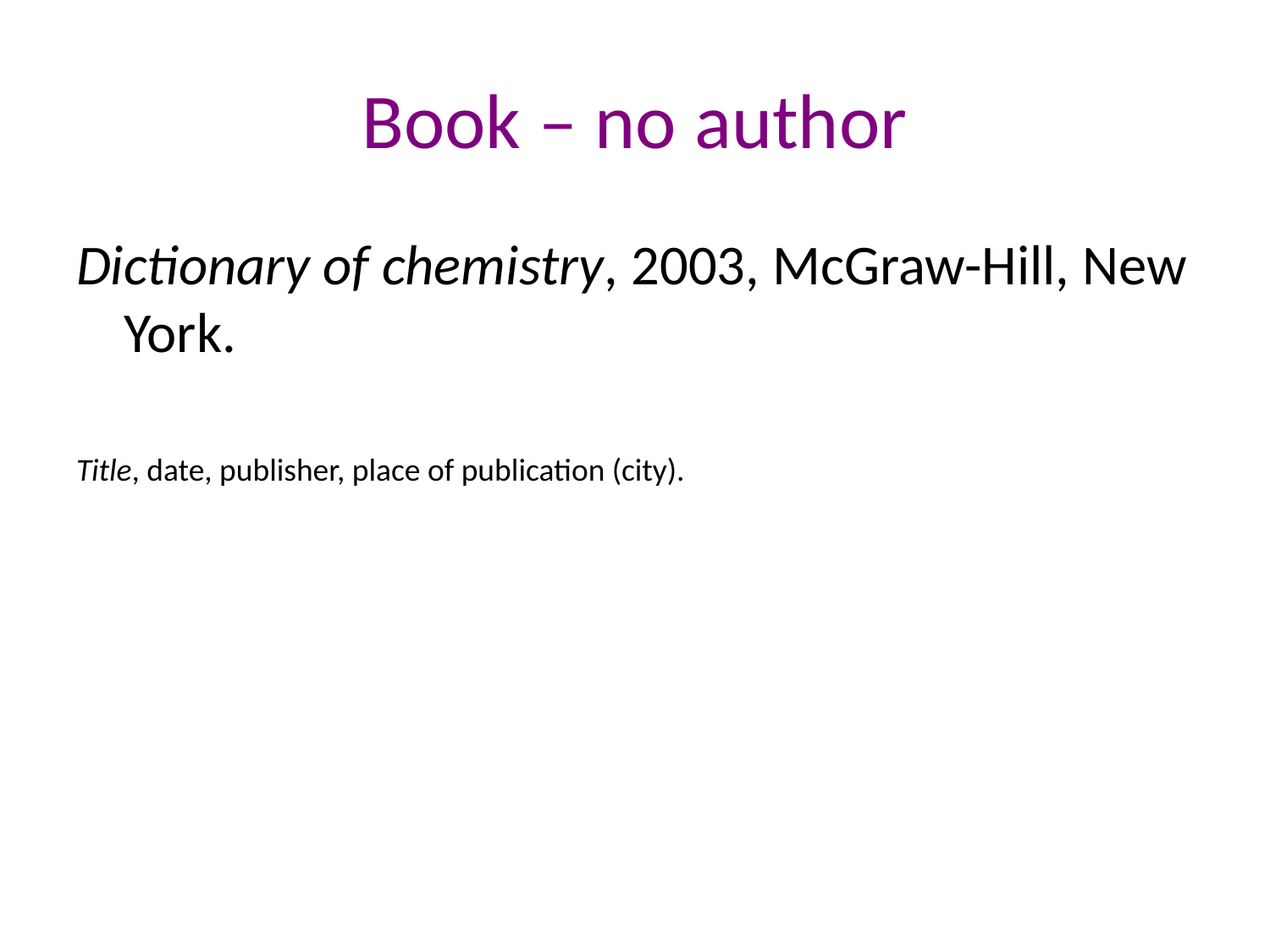

# Book – no author
Dictionary of chemistry, 2003, McGraw-Hill, New York.

Title, date, publisher, place of publication (city).